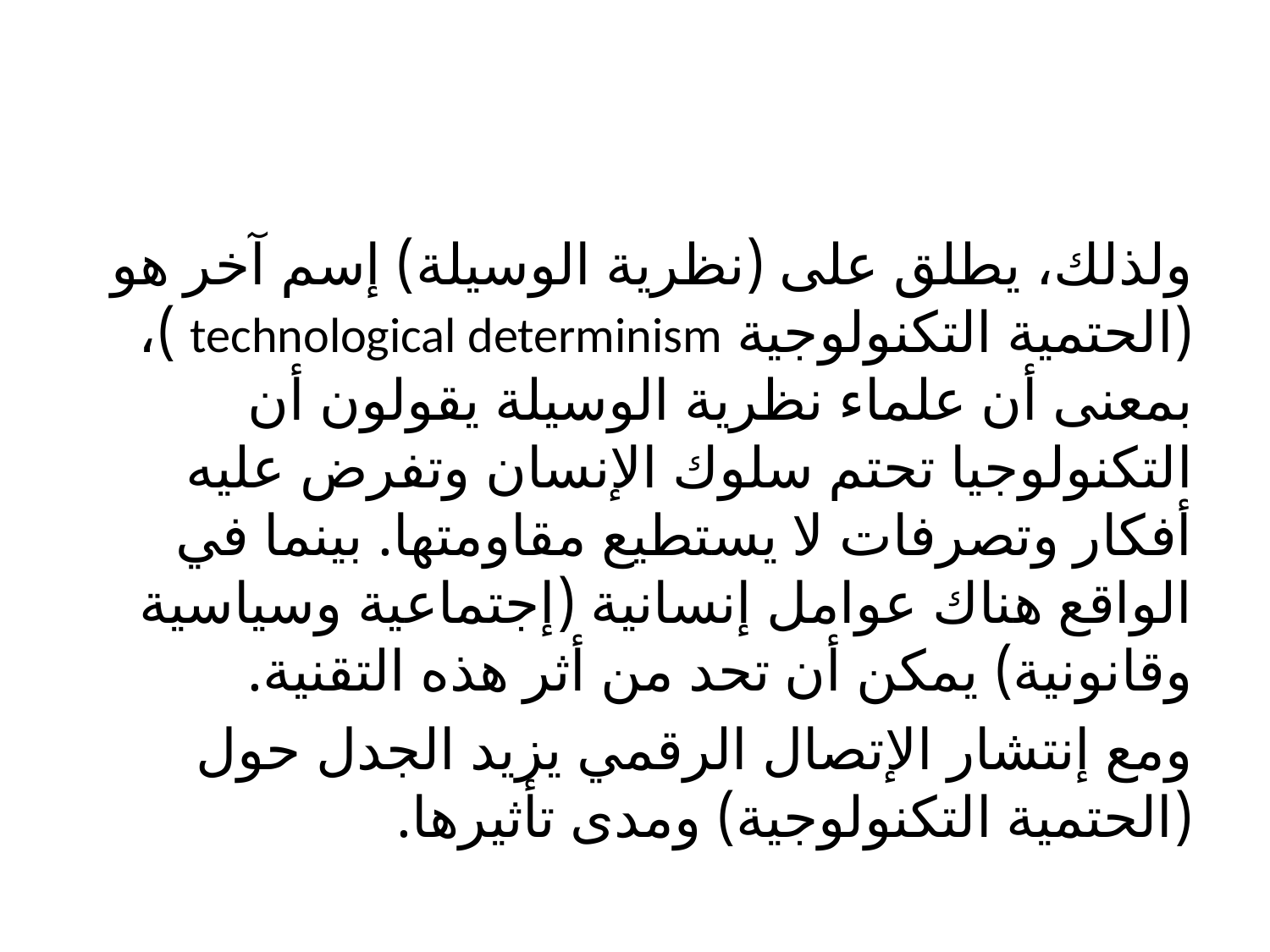

#
ولذلك، يطلق على (نظرية الوسيلة) إسم آخر هو (الحتمية التكنولوجية technological determinism )، بمعنى أن علماء نظرية الوسيلة يقولون أن التكنولوجيا تحتم سلوك الإنسان وتفرض عليه أفكار وتصرفات لا يستطيع مقاومتها. بينما في الواقع هناك عوامل إنسانية (إجتماعية وسياسية وقانونية) يمكن أن تحد من أثر هذه التقنية.
ومع إنتشار الإتصال الرقمي يزيد الجدل حول (الحتمية التكنولوجية) ومدى تأثيرها.